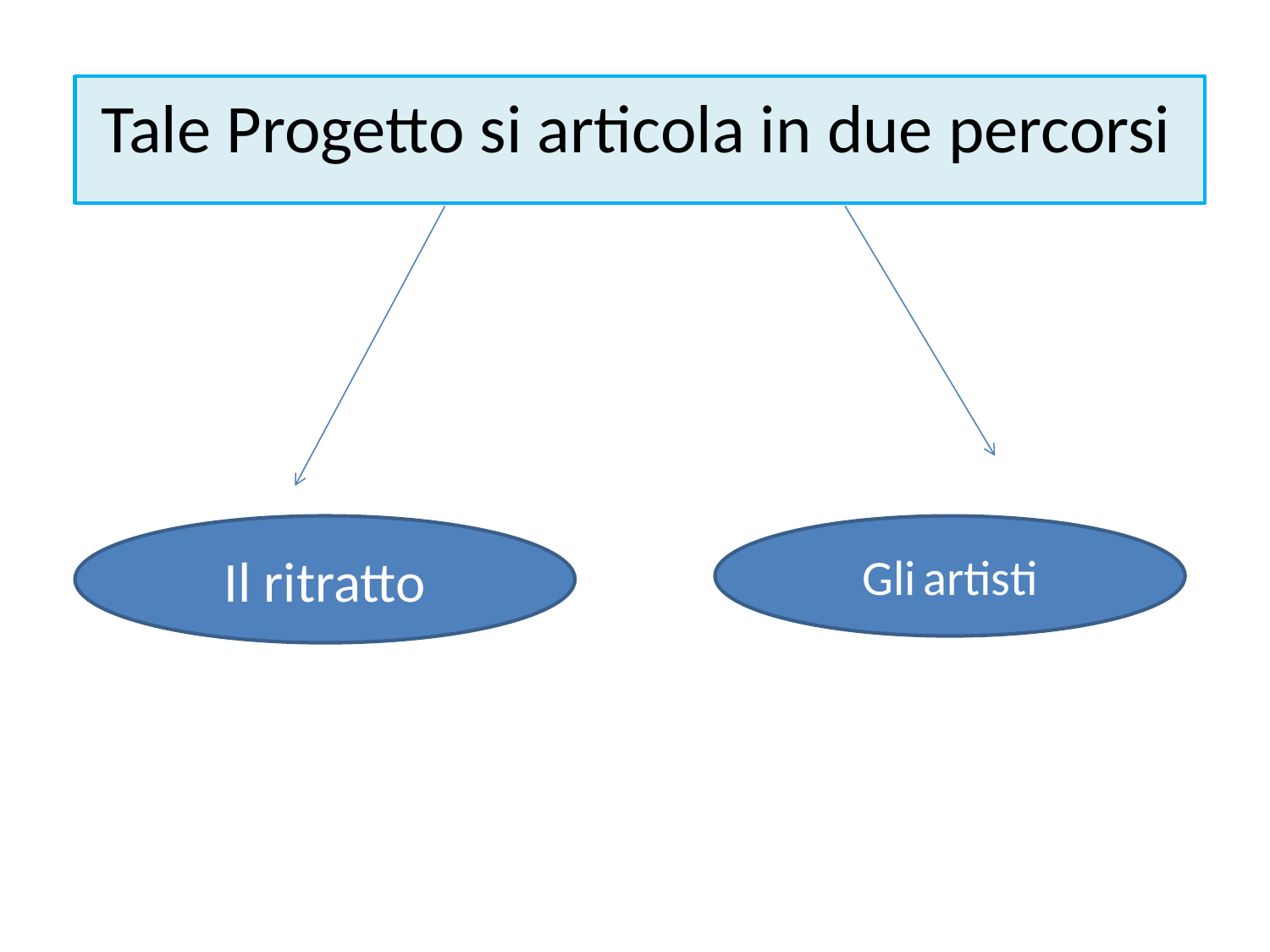

# Tale Progetto si articola in due percorsi

Il ritratto
Gli artisti